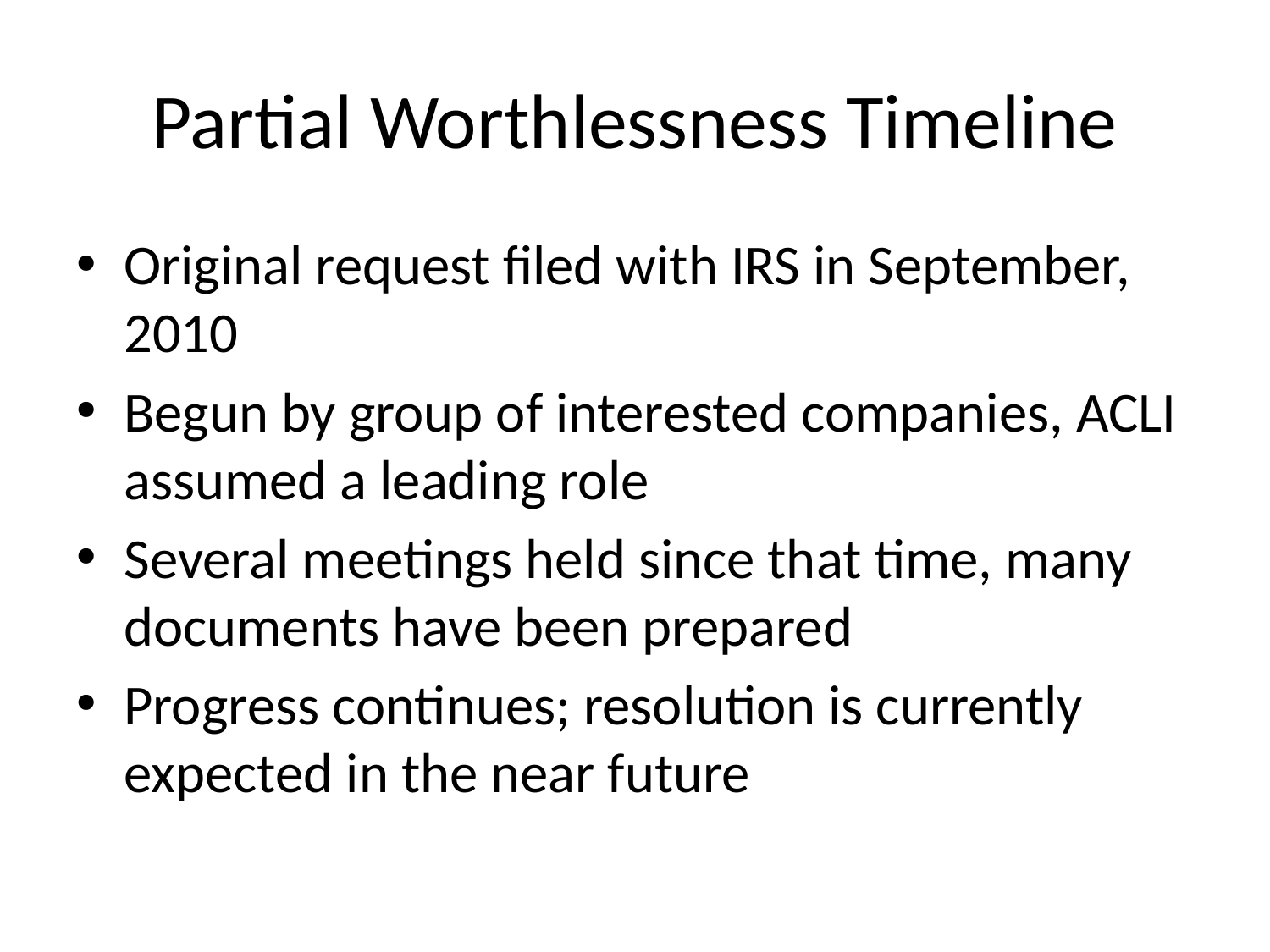

# Partial Worthlessness Timeline
Original request filed with IRS in September, 2010
Begun by group of interested companies, ACLI assumed a leading role
Several meetings held since that time, many documents have been prepared
Progress continues; resolution is currently expected in the near future